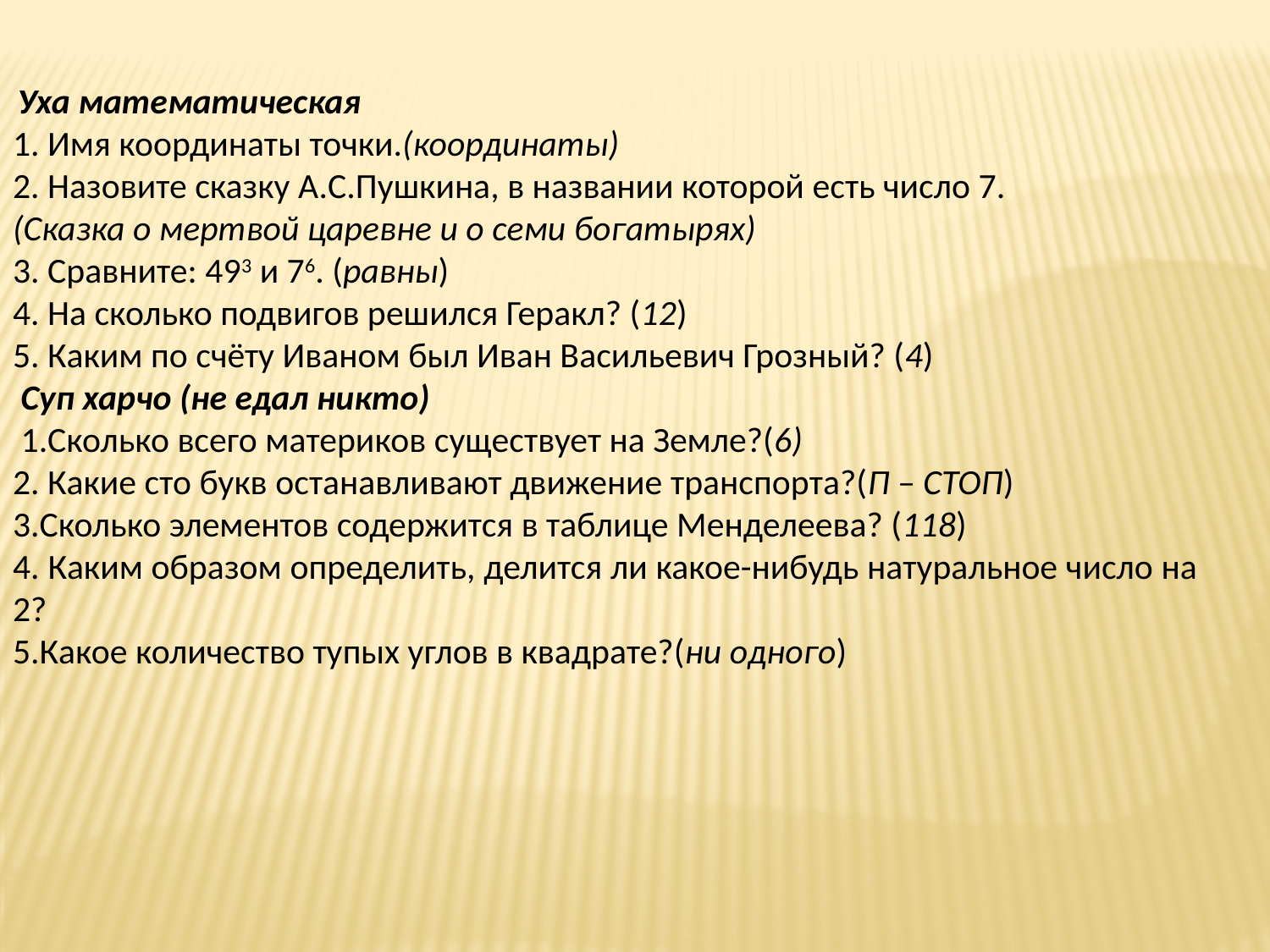

Уха математическая
1. Имя координаты точки.(координаты)
2. Назовите сказку А.С.Пушкина, в названии которой есть число 7.
(Сказка о мертвой царевне и о семи богатырях)
3. Сравните: 493 и 76. (равны)
4. На сколько подвигов решился Геракл? (12)
5. Каким по счёту Иваном был Иван Васильевич Грозный? (4)
 Суп харчо (не едал никто)
 1.Сколько всего материков существует на Земле?(6)
2. Какие сто букв останавливают движение транспорта?(П – СТОП)
3.Сколько элементов содержится в таблице Менделеева? (118)
4. Каким образом определить, делится ли какое-нибудь натуральное число на 2?
5.Какое количество тупых углов в квадрате?(ни одного)